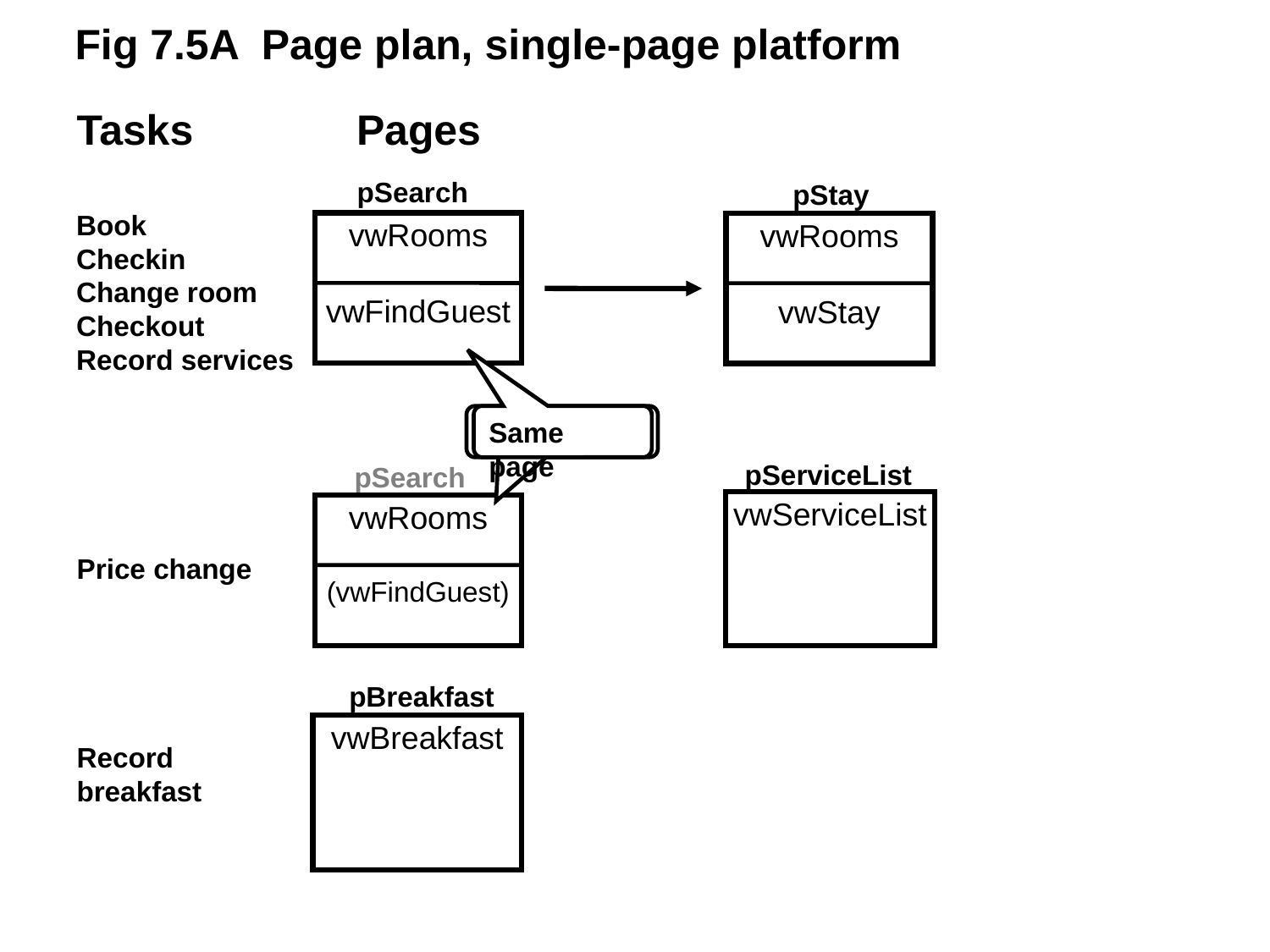

Fig 7.5A  Page plan, single-page platform
Tasks
Pages
pSearch
vwRooms

vwFindGuest

pStay
vwRooms

vwStay

Book
Checkin
Change room
Checkout
Record services

Same
Same page
pServiceList
vwServiceList
pSearch
vwRooms

(vwFindGuest)

Price change
pBreakfast
vwBreakfast
Record
breakfast